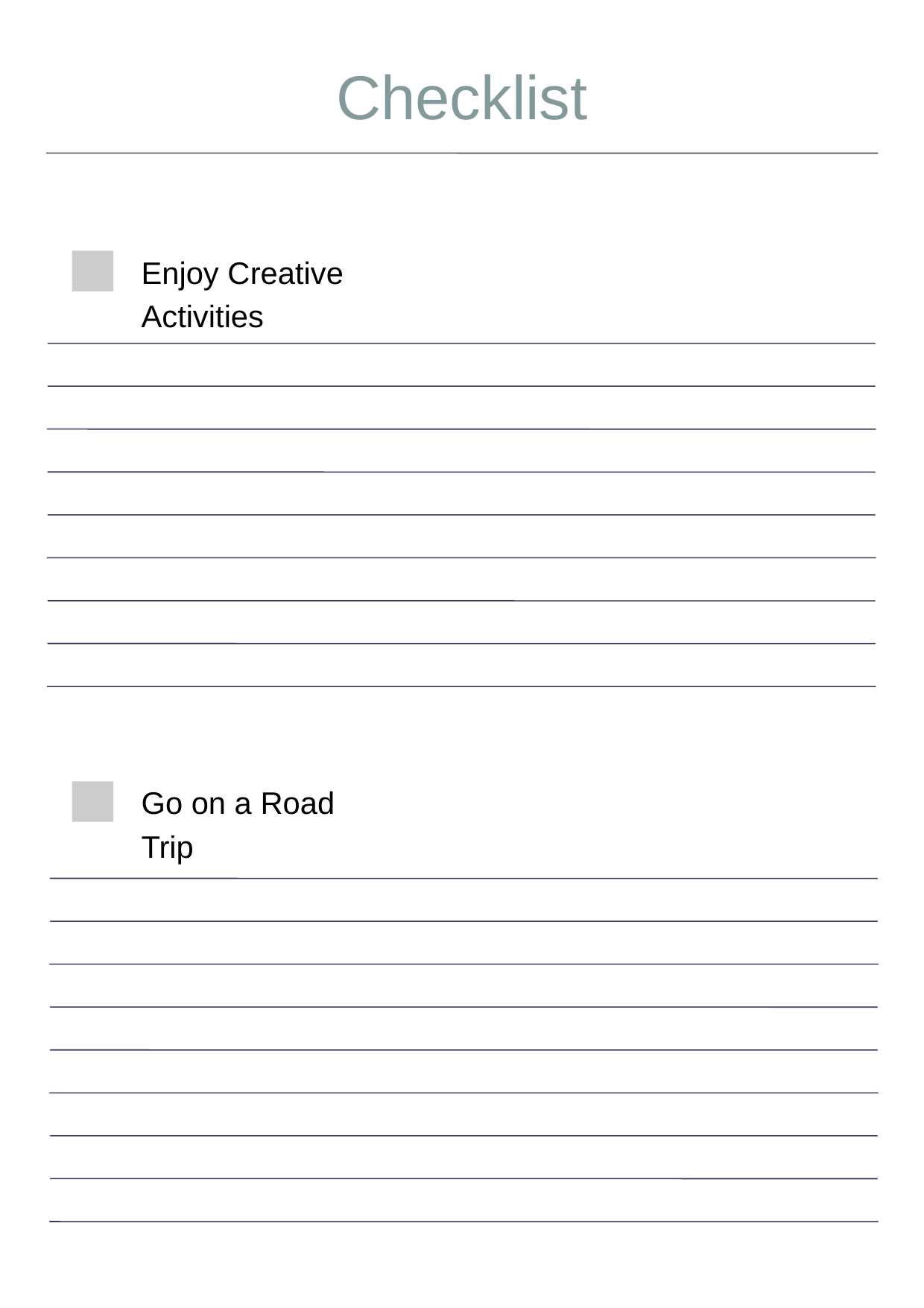

Checklist

Enjoy Creative Activities

Go on a Road Trip